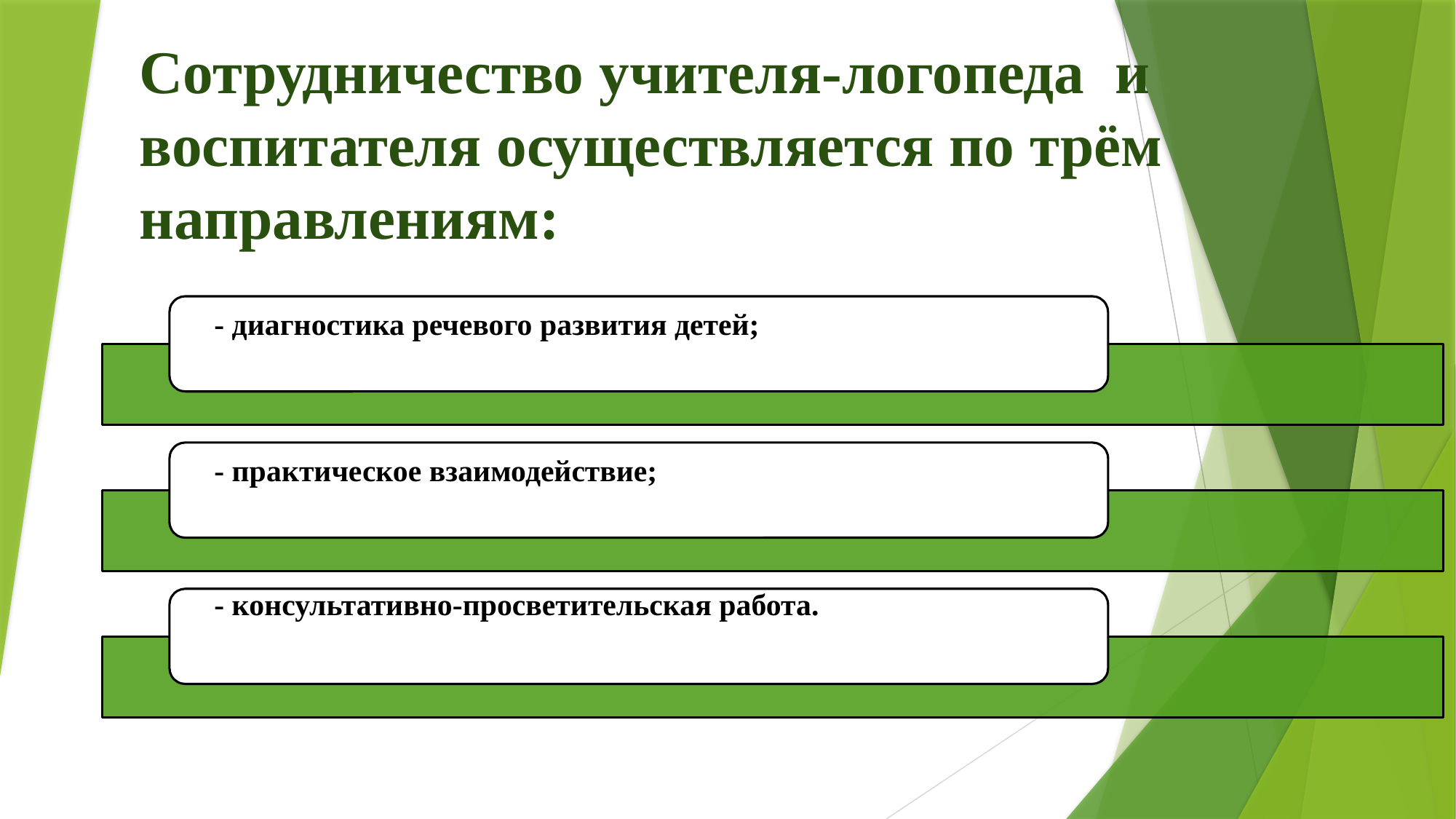

# Сотрудничество учителя-логопеда  и воспитателя осуществляется по трём направлениям:
- диагностика речевого развития детей;
- практическое взаимодействие;
- консультативно-просветительская работа.